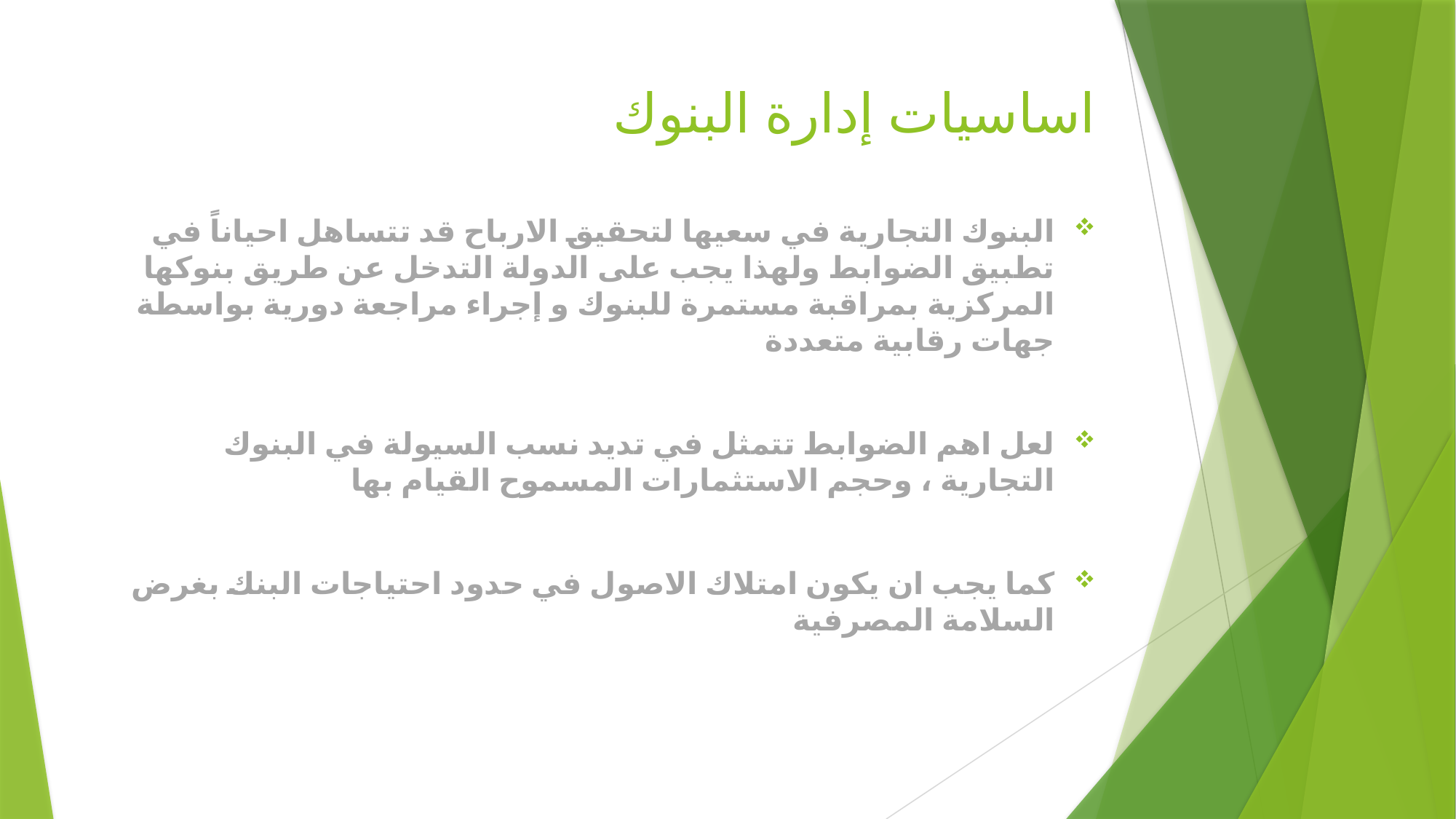

# اساسيات إدارة البنوك
البنوك التجارية في سعيها لتحقيق الارباح قد تتساهل احياناً في تطبيق الضوابط ولهذا يجب على الدولة التدخل عن طريق بنوكها المركزية بمراقبة مستمرة للبنوك و إجراء مراجعة دورية بواسطة جهات رقابية متعددة

لعل اهم الضوابط تتمثل في تديد نسب السيولة في البنوك التجارية ، وحجم الاستثمارات المسموح القيام بها

كما يجب ان يكون امتلاك الاصول في حدود احتياجات البنك بغرض السلامة المصرفية